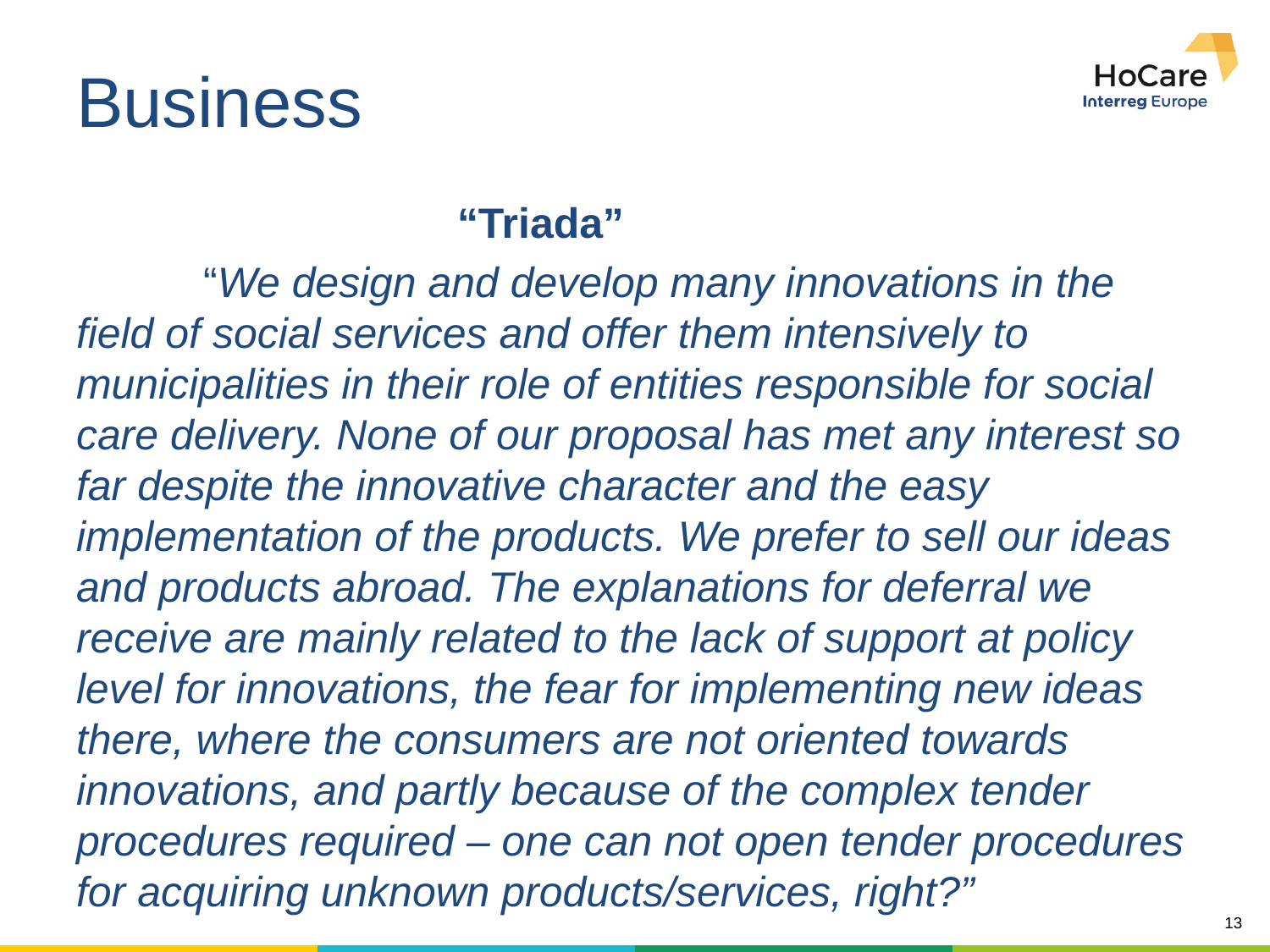

# Business
			“Triada”
	“We design and develop many innovations in the field of social services and offer them intensively to municipalities in their role of entities responsible for social care delivery. None of our proposal has met any interest so far despite the innovative character and the easy implementation of the products. We prefer to sell our ideas and products abroad. The explanations for deferral we receive are mainly related to the lack of support at policy level for innovations, the fear for implementing new ideas there, where the consumers are not oriented towards innovations, and partly because of the complex tender procedures required – one can not open tender procedures for acquiring unknown products/services, right?”